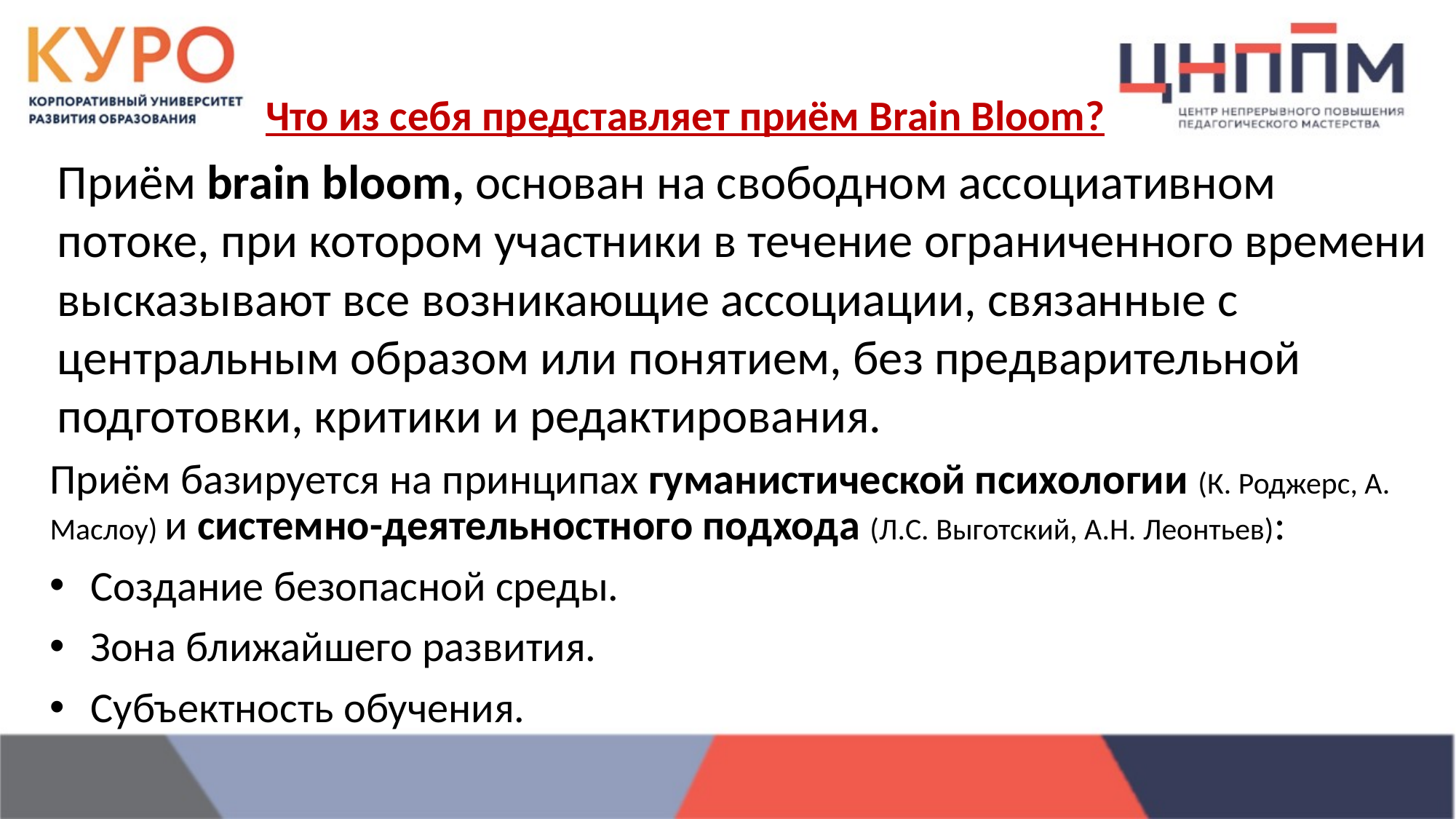

#
Что из себя представляет приём Brain Bloom?
Приём brain bloom, основан на свободном ассоциативном потоке, при котором участники в течение ограниченного времени высказывают все возникающие ассоциации, связанные с центральным образом или понятием, без предварительной подготовки, критики и редактирования.
Приём базируется на принципах гуманистической психологии (К. Роджерс, А. Маслоу) и системно-деятельностного подхода (Л.С. Выготский, А.Н. Леонтьев):
Создание безопасной среды.
Зона ближайшего развития.
Субъектность обучения.